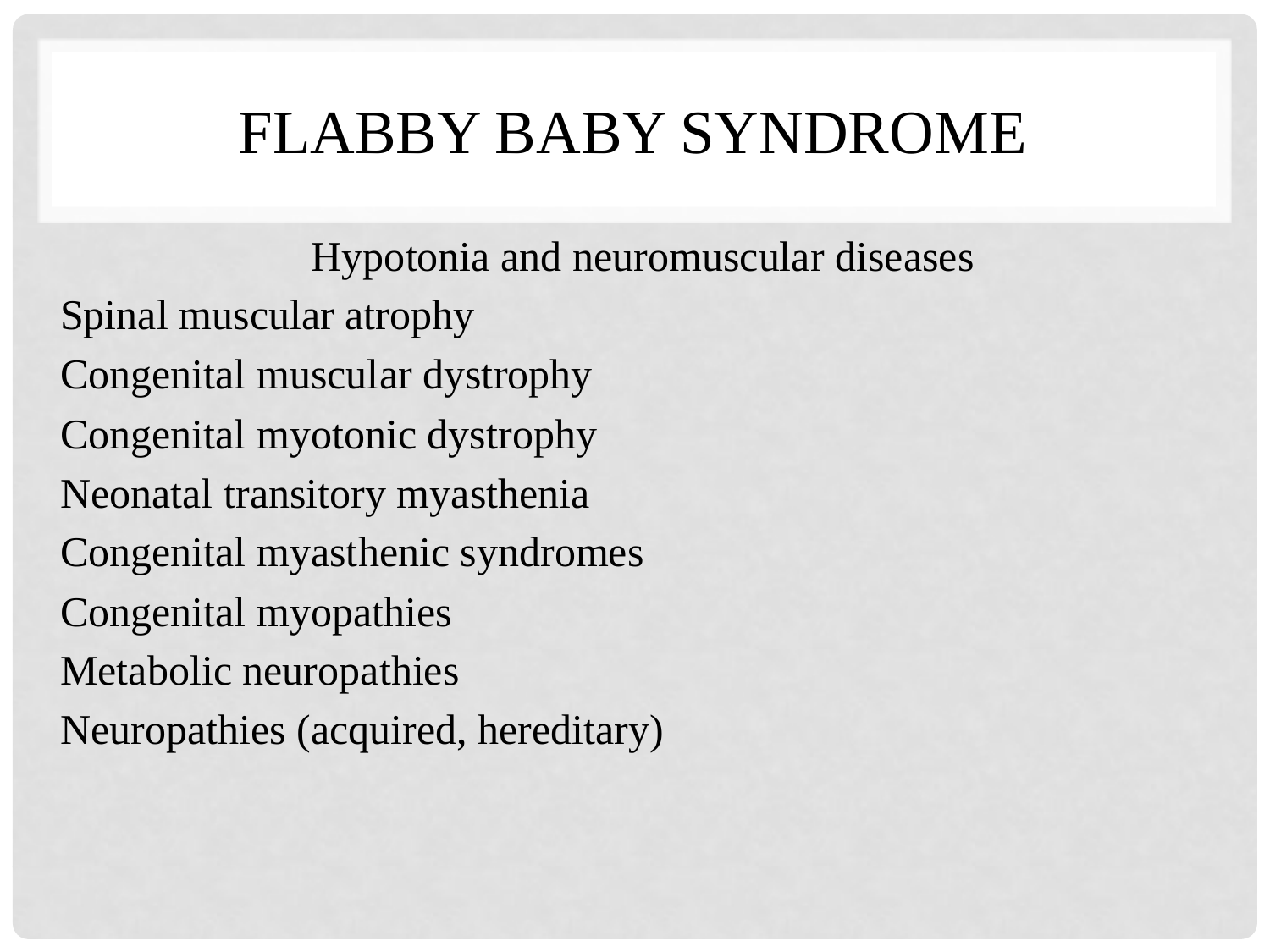

# Flabby baby syndrome
Hypotonia and neuromuscular diseases
Spinal muscular atrophy
Congenital muscular dystrophy
Congenital myotonic dystrophy
Neonatal transitory myasthenia
Congenital myasthenic syndromes
Congenital myopathies
Metabolic neuropathies
Neuropathies (acquired, hereditary)